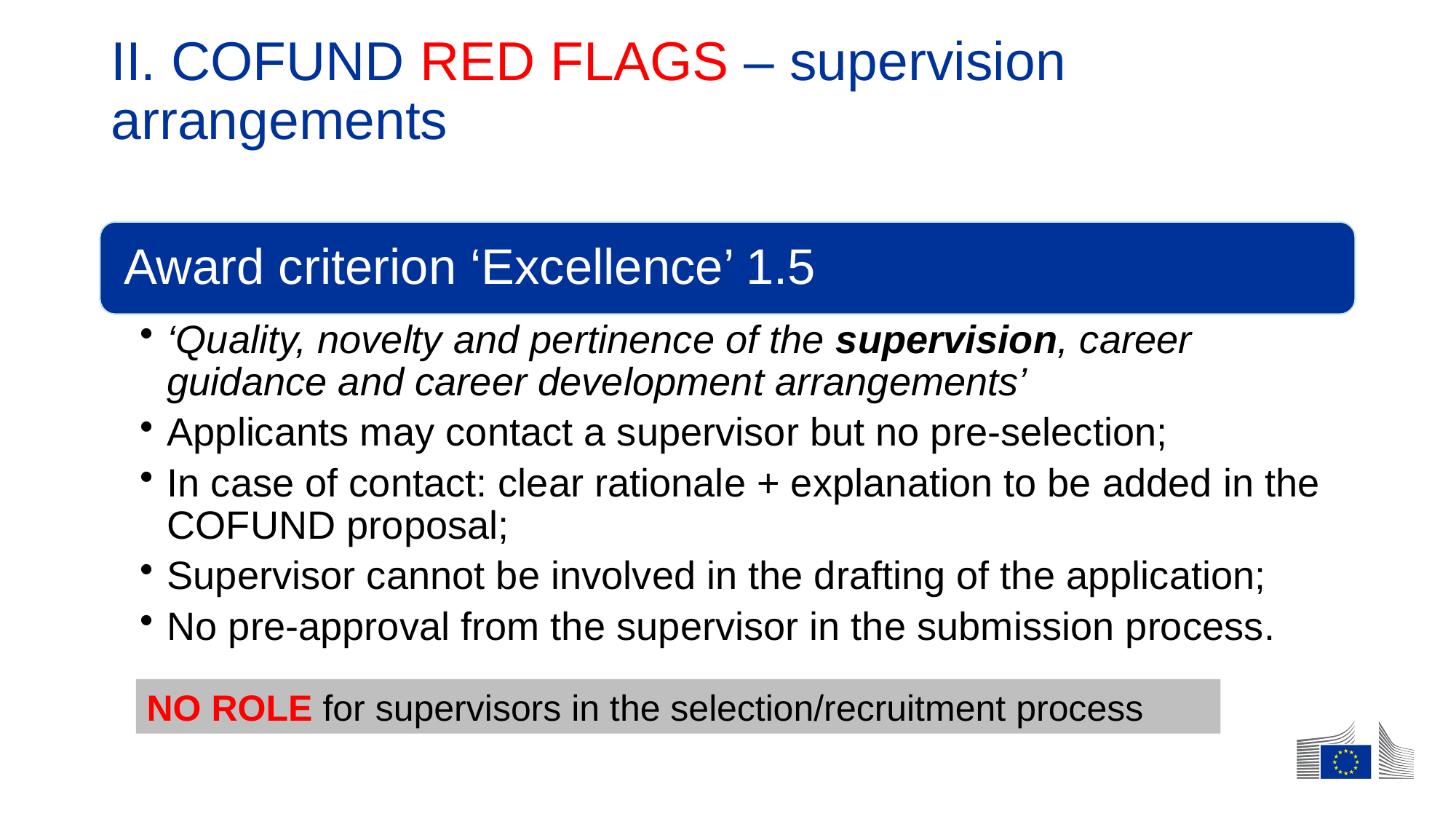

# II. COFUND RED FLAGS – supervision arrangements
Award criterion ‘Excellence’ 1.5
‘Quality, novelty and pertinence of the supervision, career guidance and career development arrangements’
Applicants may contact a supervisor but no pre-selection;
In case of contact: clear rationale + explanation to be added in the COFUND proposal;
Supervisor cannot be involved in the drafting of the application;
No pre-approval from the supervisor in the submission process.
NO ROLE for supervisors in the selection/recruitment process